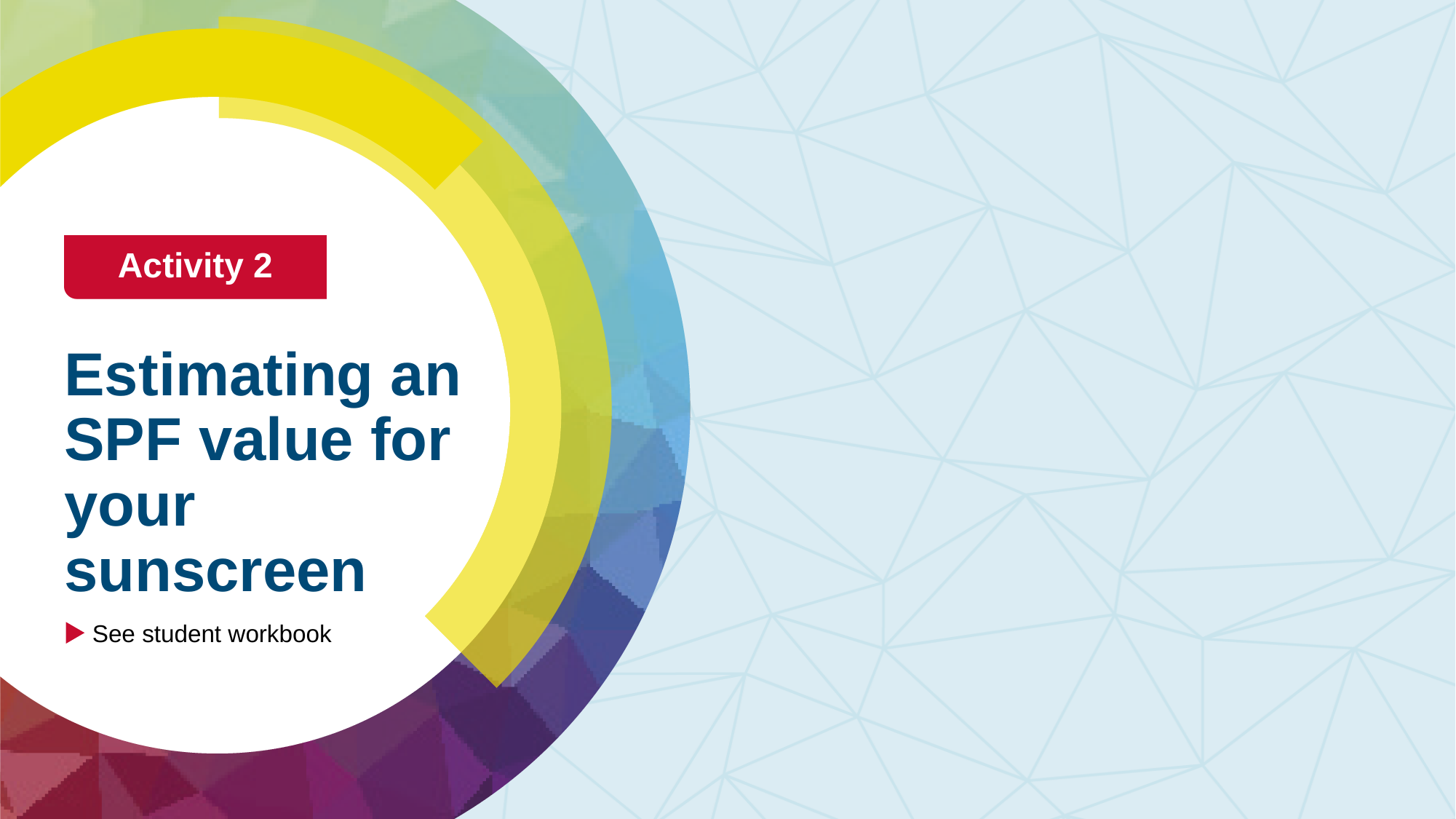

Activity 2
# Estimating an SPF value for your sunscreen
See student workbook